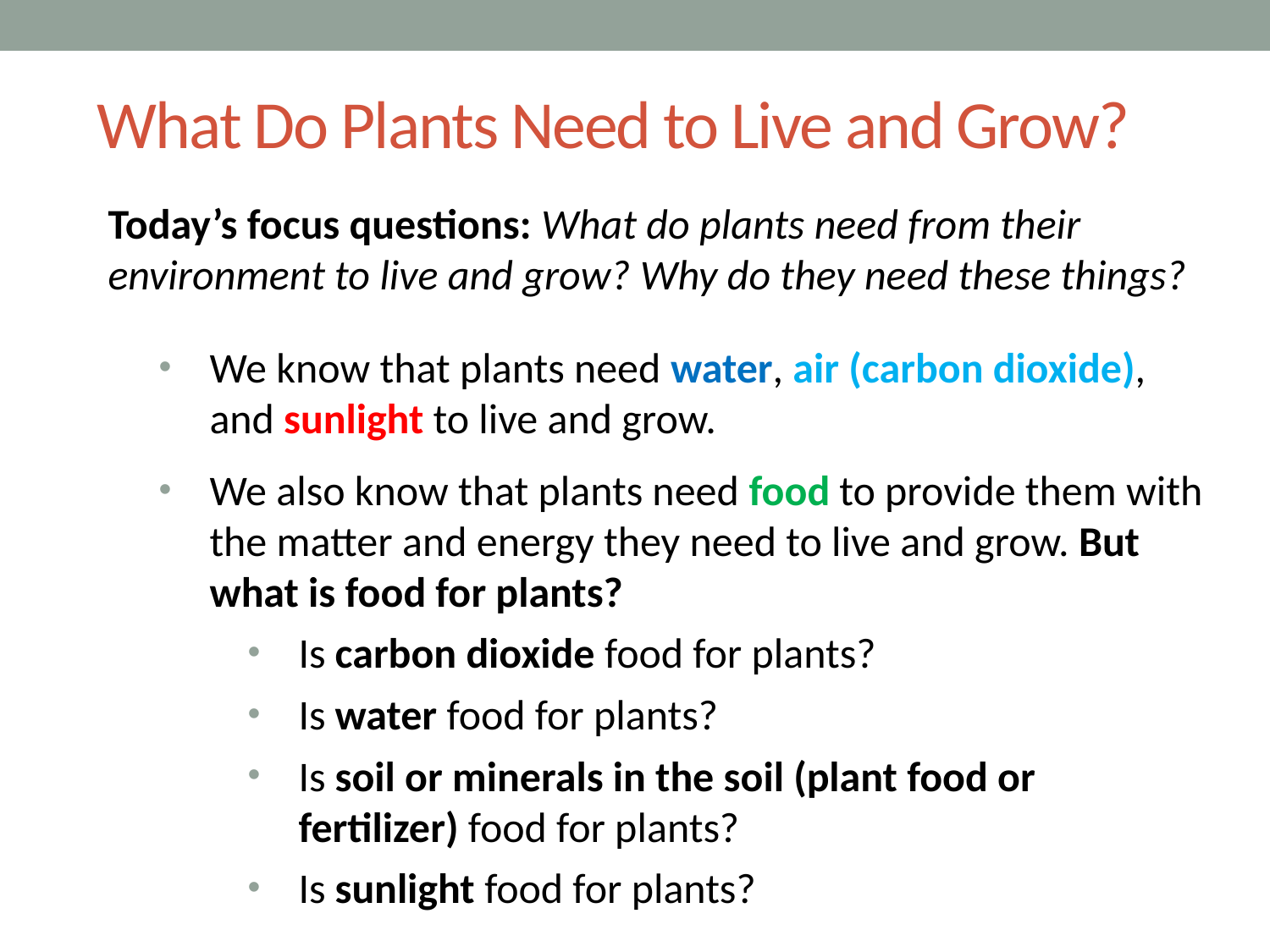

# What Do Plants Need to Live and Grow?
Today’s focus questions: What do plants need from their environment to live and grow? Why do they need these things?
We know that plants need water, air (carbon dioxide), and sunlight to live and grow.
We also know that plants need food to provide them with the matter and energy they need to live and grow. But what is food for plants?
Is carbon dioxide food for plants?
Is water food for plants?
Is soil or minerals in the soil (plant food or fertilizer) food for plants?
Is sunlight food for plants?